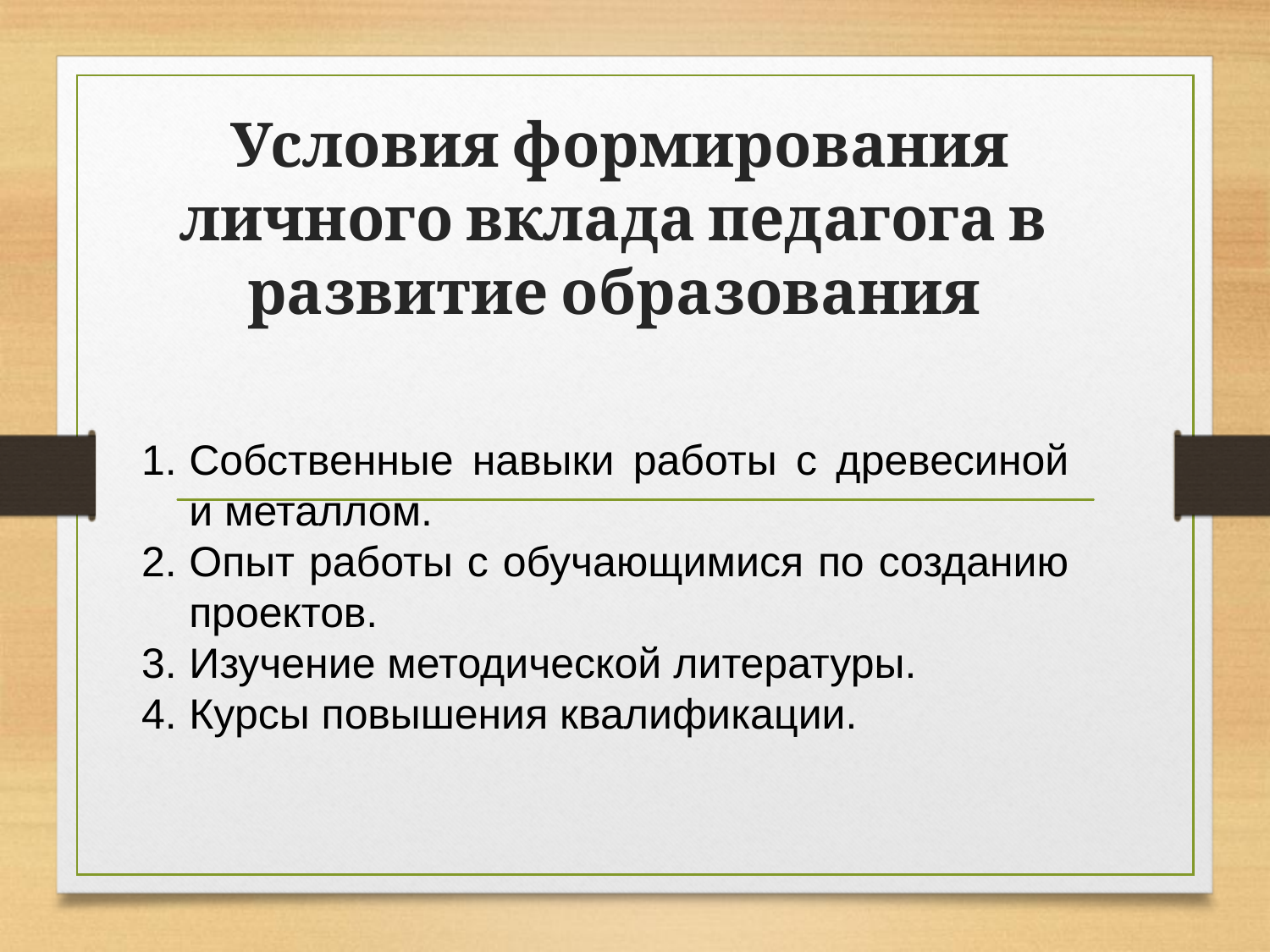

# Условия формирования личного вклада педагога в развитие образования
Собственные навыки работы с древесиной и металлом.
Опыт работы с обучающимися по созданию проектов.
Изучение методической литературы.
Курсы повышения квалификации.